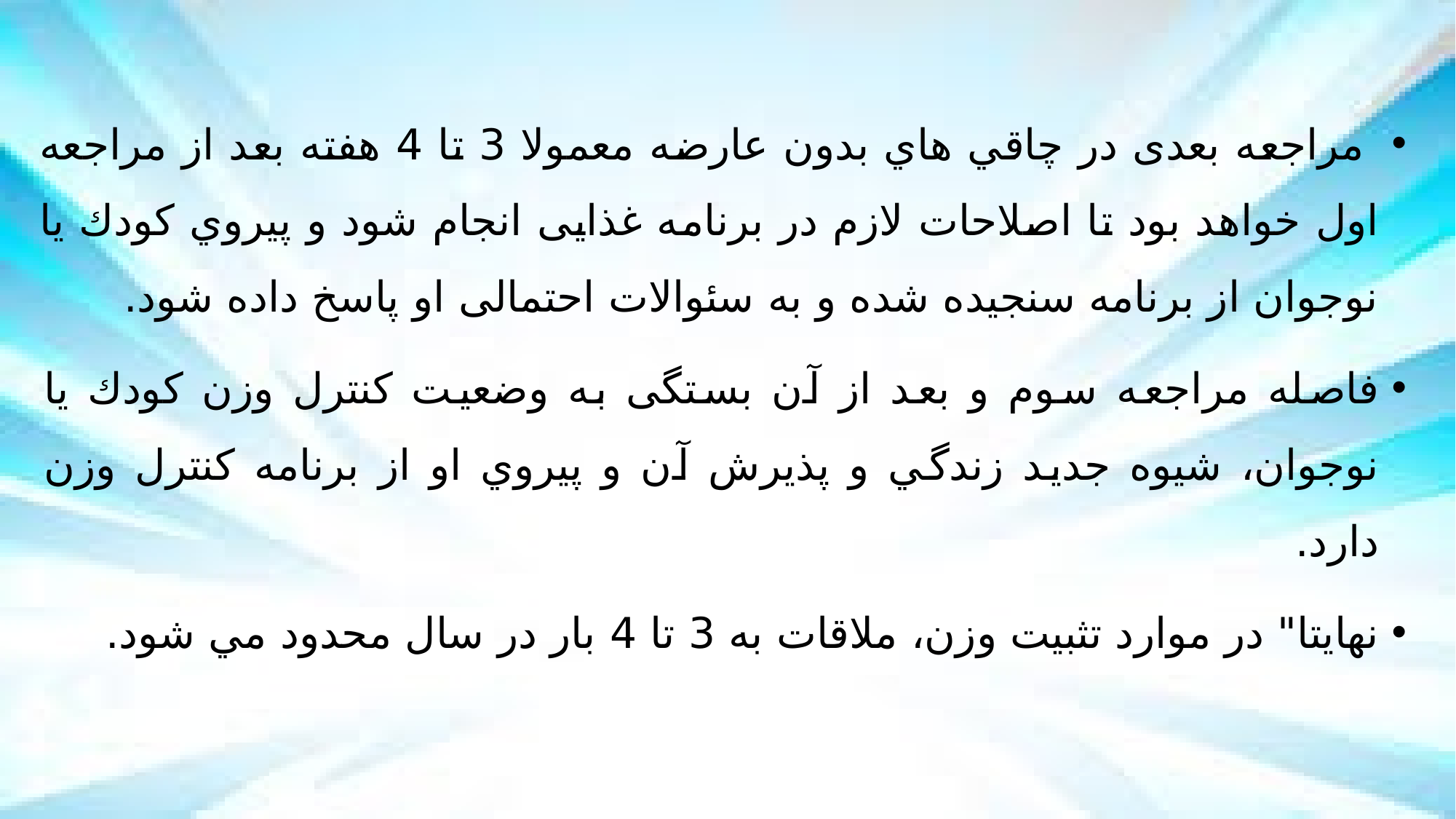

مراجعه بعدی در چاقي هاي بدون عارضه معمولا 3 تا 4 هفته بعد از مراجعه اول خواهد بود تا اصلاحات لازم در برنامه غذایی انجام شود و پيروي كودك يا نوجوان از برنامه سنجیده شده و به سئوالات احتمالی او پاسخ داده شود.
فاصله مراجعه سوم و بعد از آن بستگی به وضعيت كنترل وزن كودك يا نوجوان، شيوه جديد زندگي و پذيرش آن و پيروي او از برنامه كنترل وزن دارد.
نهايتا" در موارد تثبيت وزن، ملاقات به 3 تا 4 بار در سال محدود مي شود.